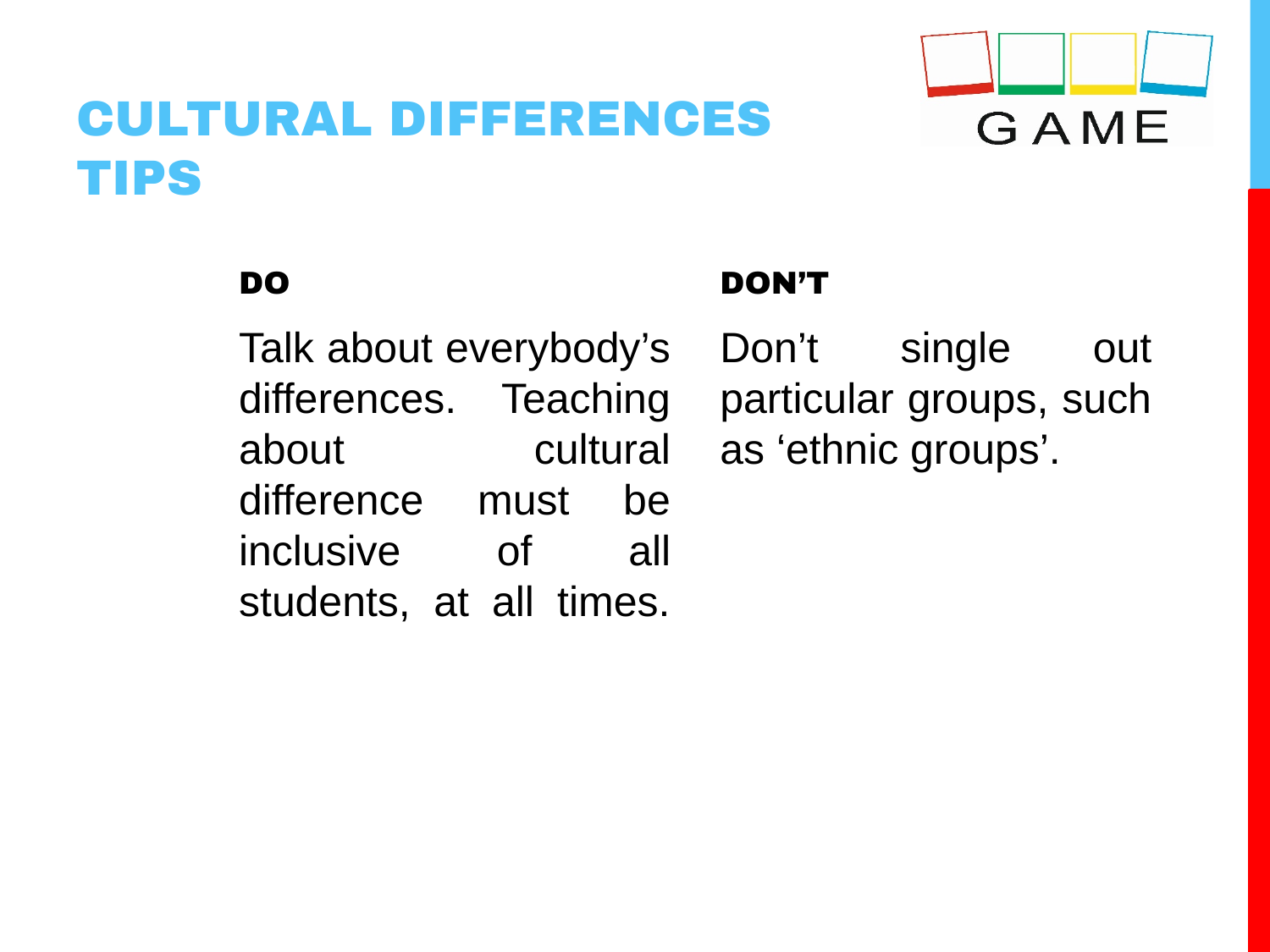

# CULTURAL DIFFERENCES TIPS
DO
DON’T
Talk about everybody’s differences. Teaching about cultural difference must be inclusive of all students, at all times.

Don’t single out particular groups, such as ‘ethnic groups’.